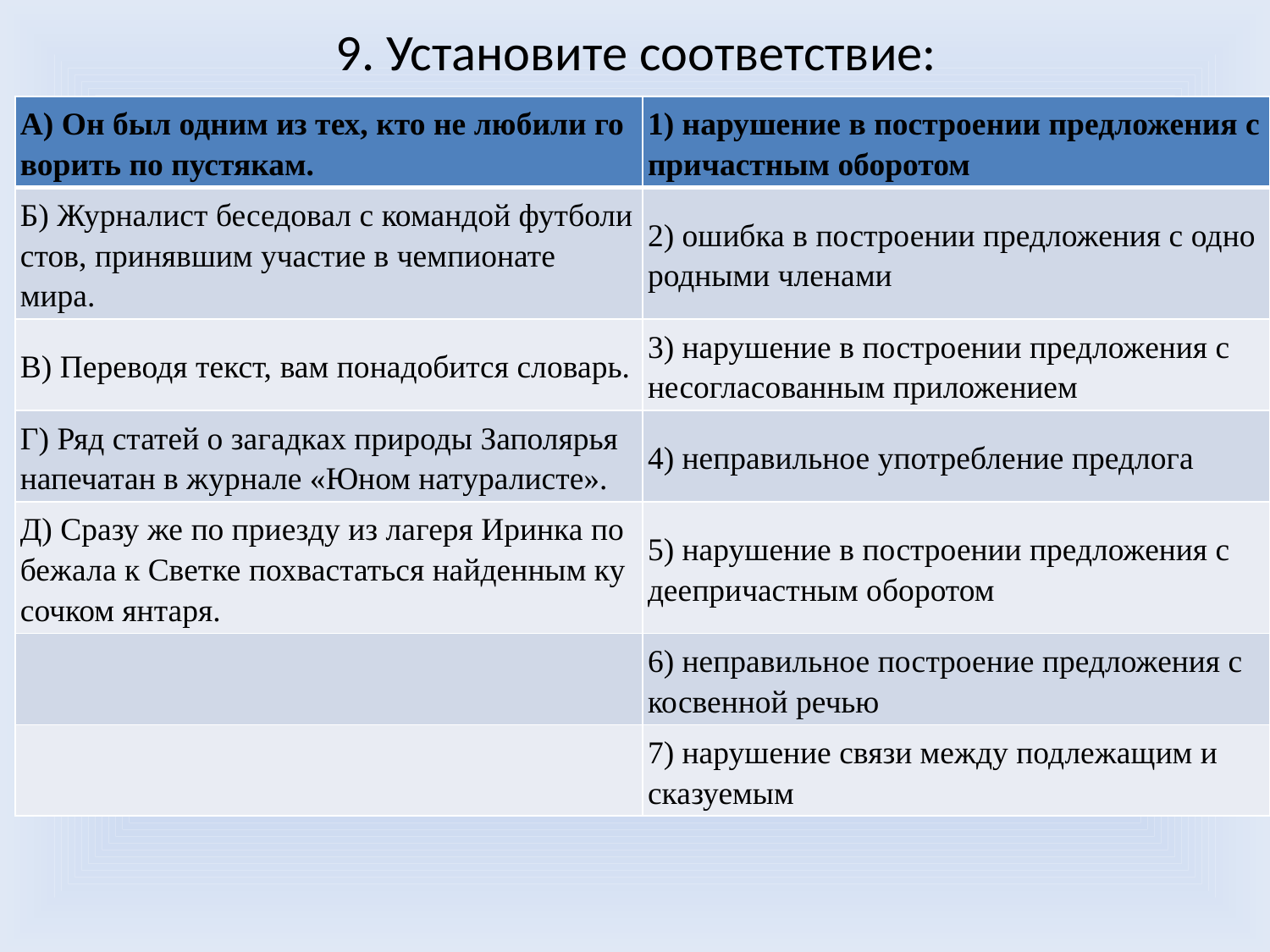

# 9. Установите соответствие:
| A) Он был одним из тех, кто не лю­би­ли го­во­рить по пу­стя­кам. | 1) на­ру­ше­ние в по­стро­е­нии пред­ло­же­ния с при­част­ным обо­ро­том |
| --- | --- |
| Б) Жур­на­лист бе­се­до­вал с ко­ман­дой фут­бо­ли­стов, при­няв­шим уча­стие в чем­пи­о­на­те мира. | 2) ошиб­ка в по­стро­е­нии пред­ло­же­ния с од­но­род­ны­ми чле­на­ми |
| В) Пе­ре­во­дя текст, вам по­на­до­бит­ся сло­варь. | 3) на­ру­ше­ние в по­стро­е­нии пред­ло­же­ния с не­со­гла­со­ван­ным при­ло­же­ни­ем |
| Г) Ряд ста­тей о за­гад­ках при­ро­ды За­по­ля­рья на­пе­ча­тан в жур­на­ле «Юном на­ту­ра­ли­сте». | 4) не­пра­виль­ное упо­треб­ле­ние пред­ло­га |
| Д) Сразу же по при­ез­ду из ла­ге­ря Ирин­ка по­бе­жа­ла к Свет­ке по­хва­стать­ся най­ден­ным ку­соч­ком ян­та­ря. | 5) на­ру­ше­ние в по­стро­е­нии пред­ло­же­ния с де­е­при­част­ным обо­ро­том |
|  | 6) не­пра­виль­ное по­стро­е­ние пред­ло­же­ния с кос­вен­ной речью |
|  | 7) на­ру­ше­ние связи между под­ле­жа­щим и ска­зу­е­мым |